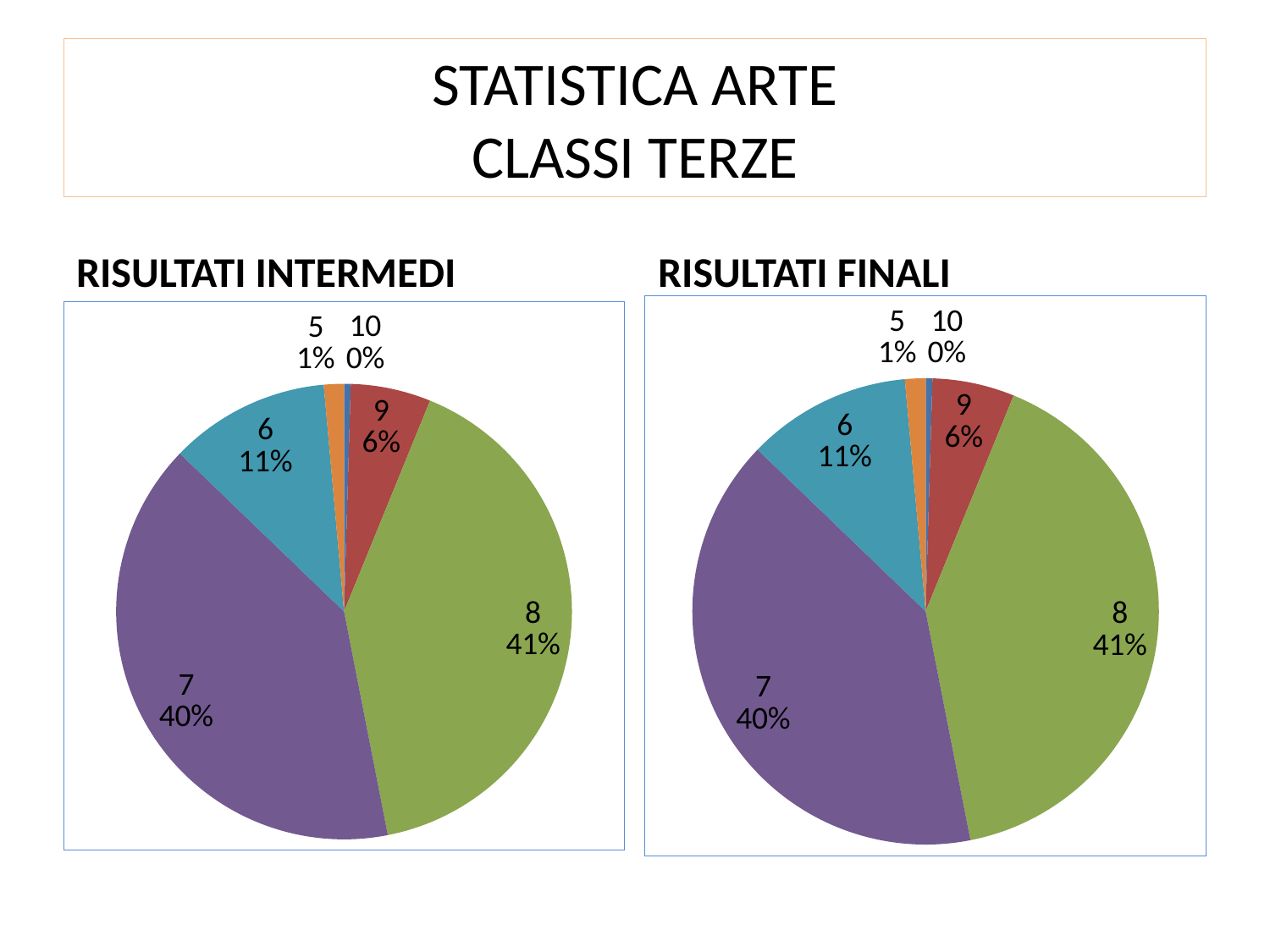

# STATISTICA ARTE CLASSI TERZE
RISULTATI INTERMEDI
RISULTATI FINALI

### Chart

| Category | C.TERZE |
|---|---|
| 10 | 1.0 |
| 9 | 12.0 |
| 8 | 86.0 |
| 7 | 85.0 |
| 6 | 24.0 |
| 5 | 3.0 |
| 4 | 0.0 |

### Chart

| Category | C.TERZE |
|---|---|
| 10 | 1.0 |
| 9 | 12.0 |
| 8 | 86.0 |
| 7 | 85.0 |
| 6 | 24.0 |
| 5 | 3.0 |
| 4 | 0.0 |